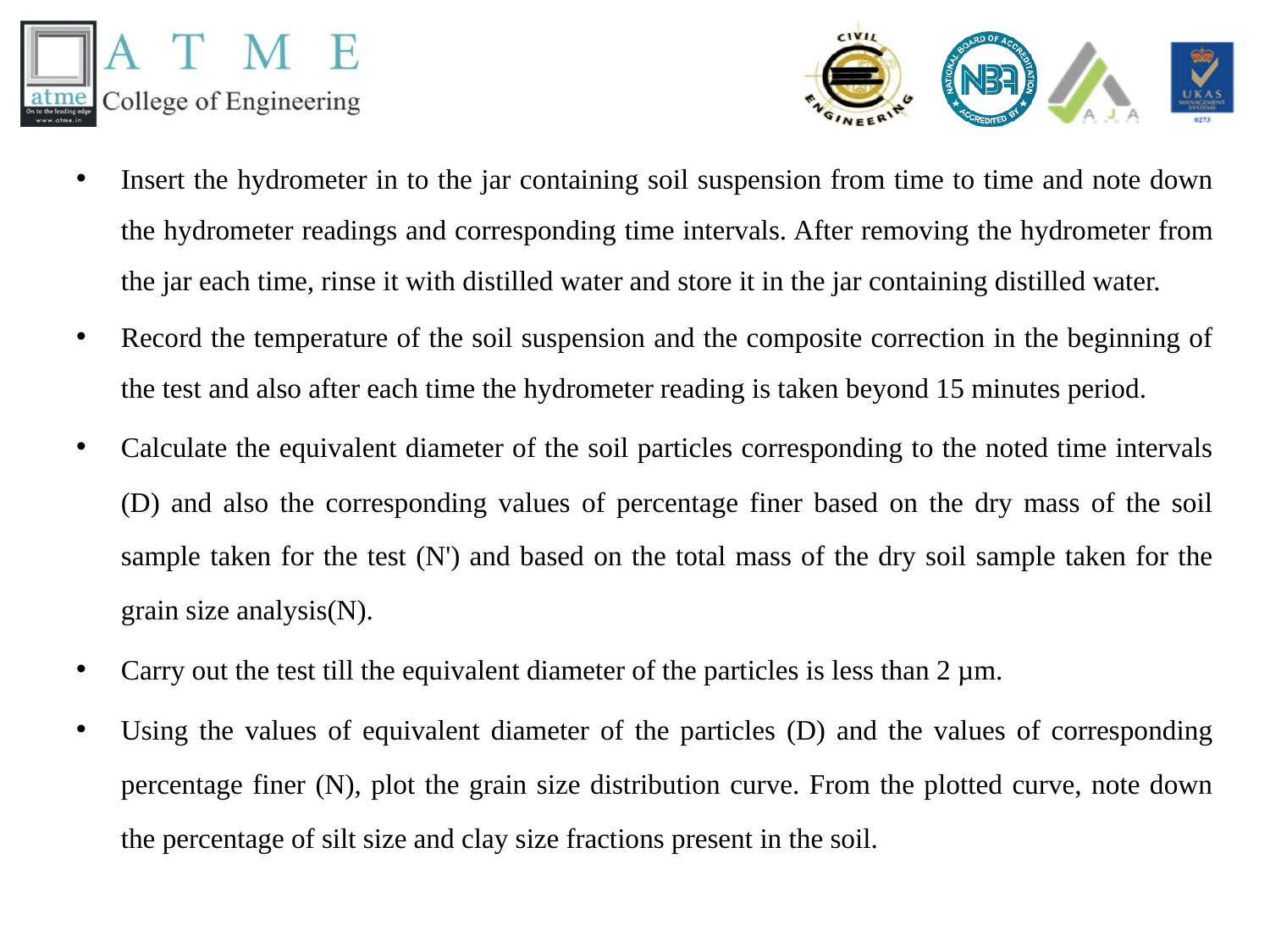

Insert the hydrometer in to the jar containing soil suspension from time to time and note down the hydrometer readings and corresponding time intervals. After removing the hydrometer from the jar each time, rinse it with distilled water and store it in the jar containing distilled water.
Record the temperature of the soil suspension and the composite correction in the beginning of the test and also after each time the hydrometer reading is taken beyond 15 minutes period.
Calculate the equivalent diameter of the soil particles corresponding to the noted time intervals (D) and also the corresponding values of percentage finer based on the dry mass of the soil sample taken for the test (N') and based on the total mass of the dry soil sample taken for the grain size analysis(N).
Carry out the test till the equivalent diameter of the particles is less than 2 µm.
Using the values of equivalent diameter of the particles (D) and the values of corresponding percentage finer (N), plot the grain size distribution curve. From the plotted curve, note down the percentage of silt size and clay size fractions present in the soil.